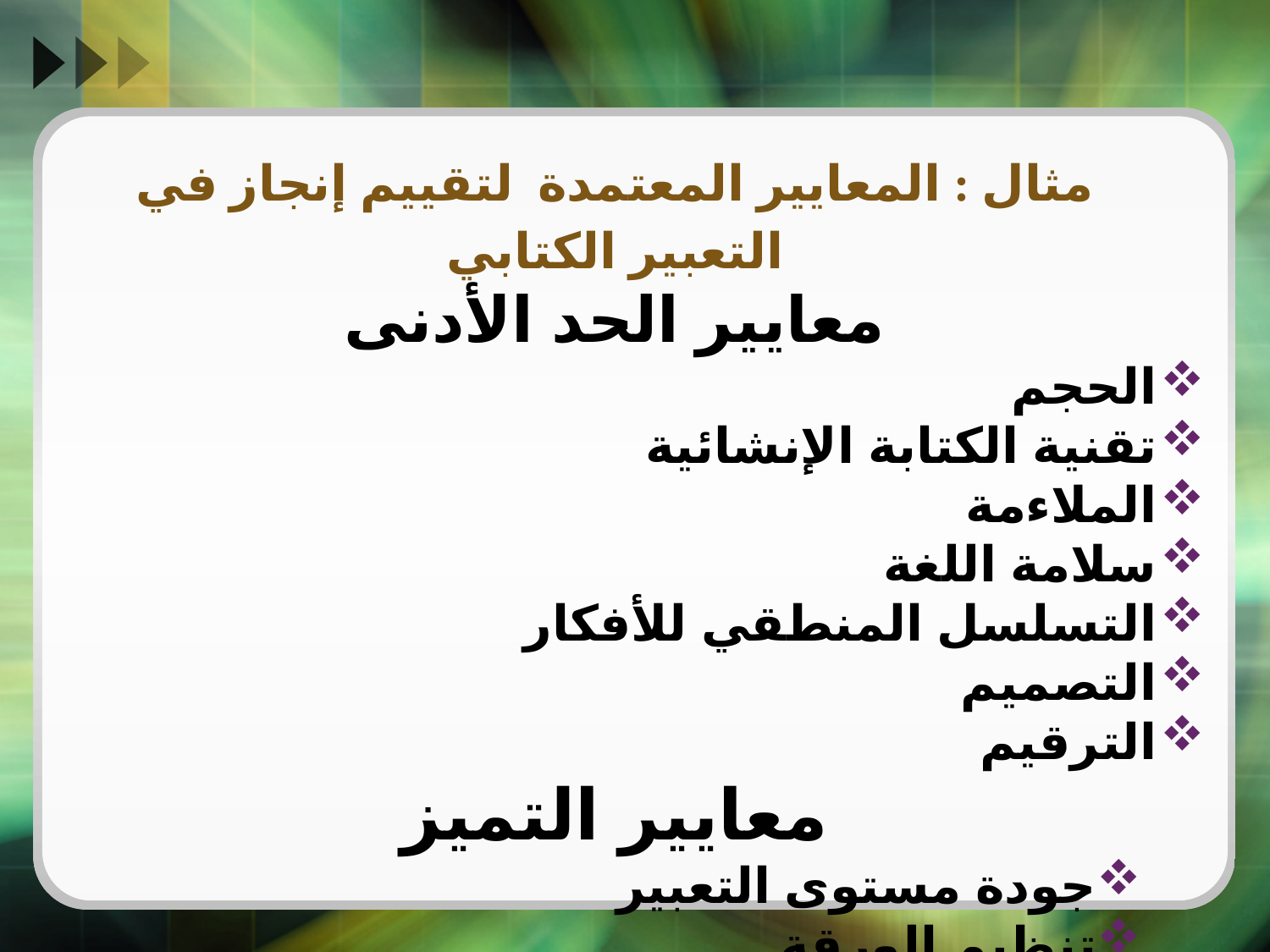

مثال : المعايير المعتمدة  لتقييم إنجاز في التعبير الكتابي
معايير الحد الأدنى
الحجم
تقنية الكتابة الإنشائية
الملاءمة
سلامة اللغة
التسلسل المنطقي للأفكار
التصميم
الترقيم
معايير التميز
جودة مستوى التعبير
تنظيم الورقة